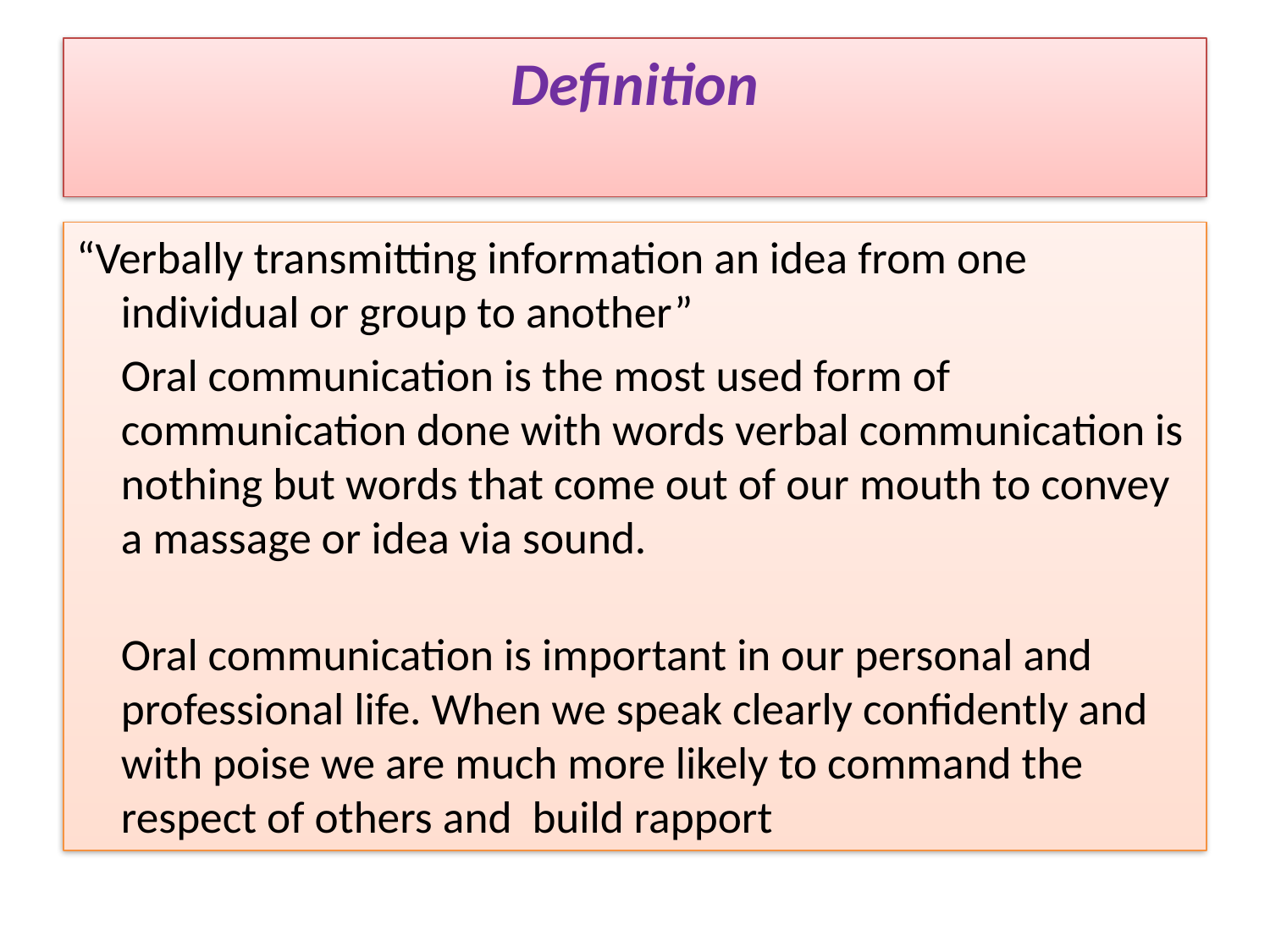

# Definition
“Verbally transmitting information an idea from one individual or group to another”
	Oral communication is the most used form of communication done with words verbal communication is nothing but words that come out of our mouth to convey a massage or idea via sound.
Oral communication is important in our personal and professional life. When we speak clearly confidently and with poise we are much more likely to command the respect of others and  build rapport